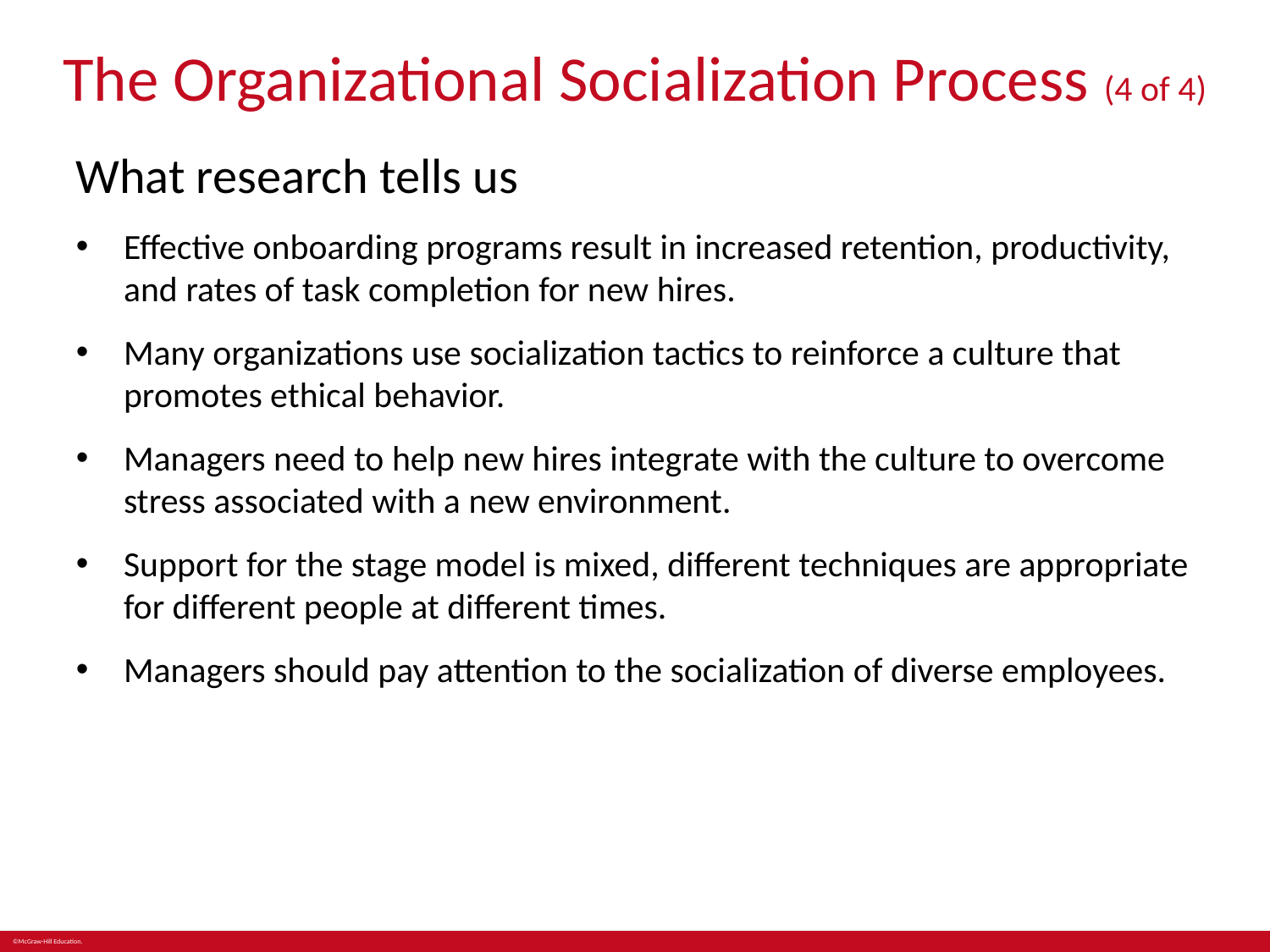

# The Organizational Socialization Process (4 of 4)
What research tells us
Effective onboarding programs result in increased retention, productivity, and rates of task completion for new hires.
Many organizations use socialization tactics to reinforce a culture that promotes ethical behavior.
Managers need to help new hires integrate with the culture to overcome stress associated with a new environment.
Support for the stage model is mixed, different techniques are appropriate for different people at different times.
Managers should pay attention to the socialization of diverse employees.